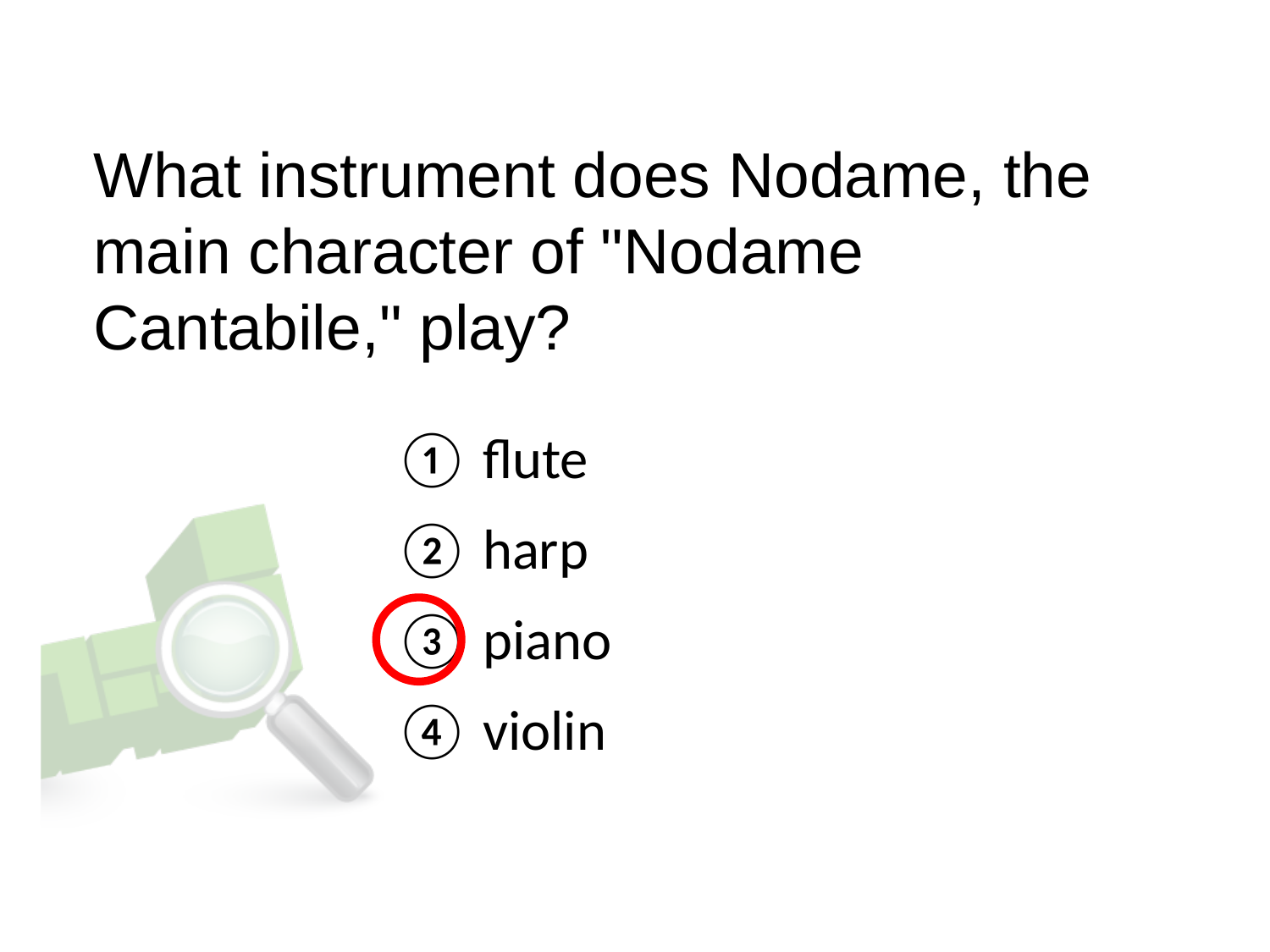

# What instrument does Nodame, the main character of "Nodame Cantabile," play?
① flute
② harp
③ piano
④ violin